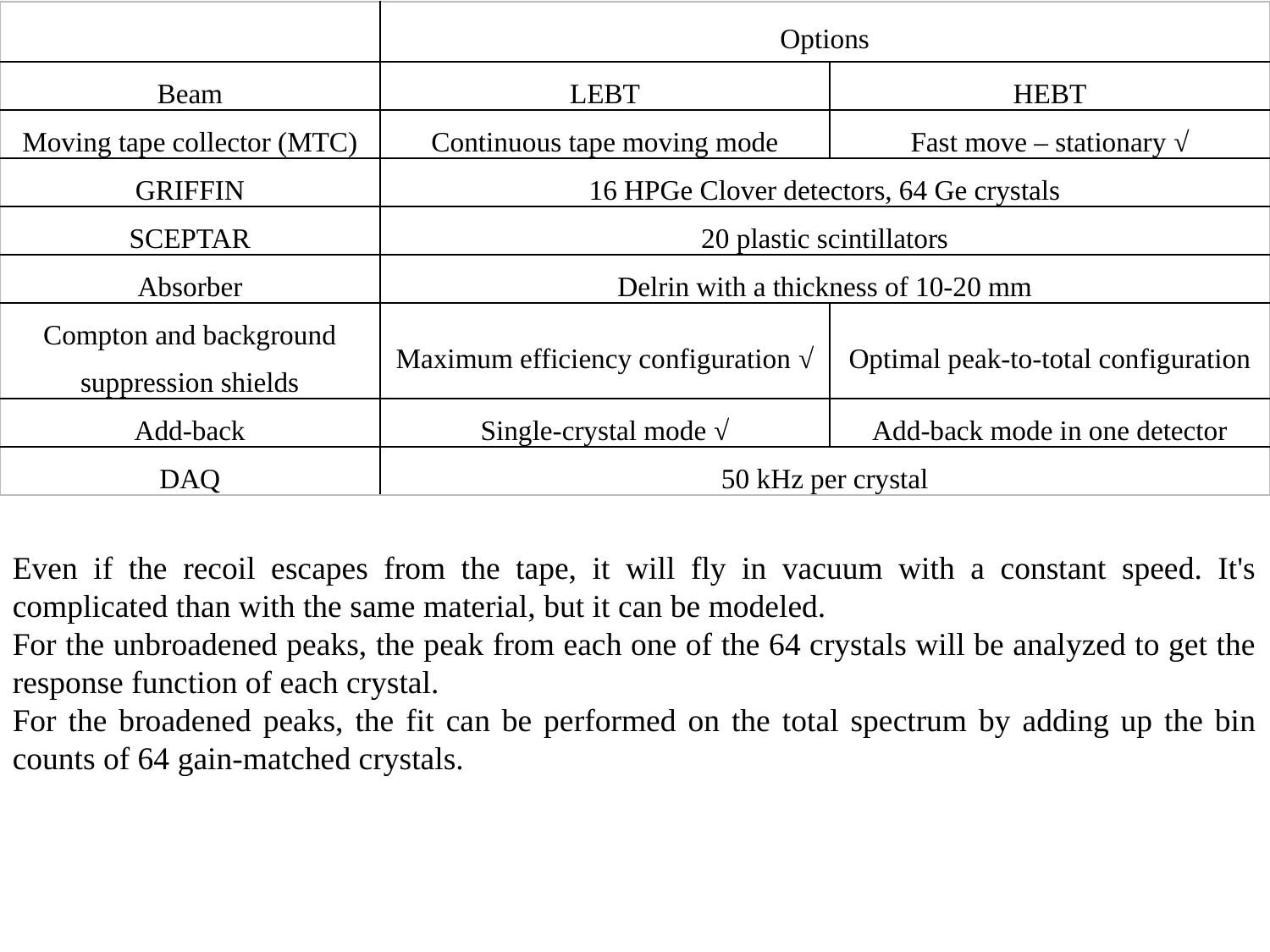

|  | Options |  |
| --- | --- | --- |
| Beam | LEBT | HEBT |
| Moving tape collector (MTC) | Continuous tape moving mode | Fast move – stationary √ |
| GRIFFIN | 16 HPGe Clover detectors, 64 Ge crystals |  |
| SCEPTAR | 20 plastic scintillators |  |
| Absorber | Delrin with a thickness of 10-20 mm |  |
| Compton and background suppression shields | Maximum efficiency configuration √ | Optimal peak-to-total configuration |
| Add-back | Single-crystal mode √ | Add-back mode in one detector |
| DAQ | 50 kHz per crystal |  |
Even if the recoil escapes from the tape, it will fly in vacuum with a constant speed. It's complicated than with the same material, but it can be modeled.
For the unbroadened peaks, the peak from each one of the 64 crystals will be analyzed to get the response function of each crystal.
For the broadened peaks, the fit can be performed on the total spectrum by adding up the bin counts of 64 gain-matched crystals.